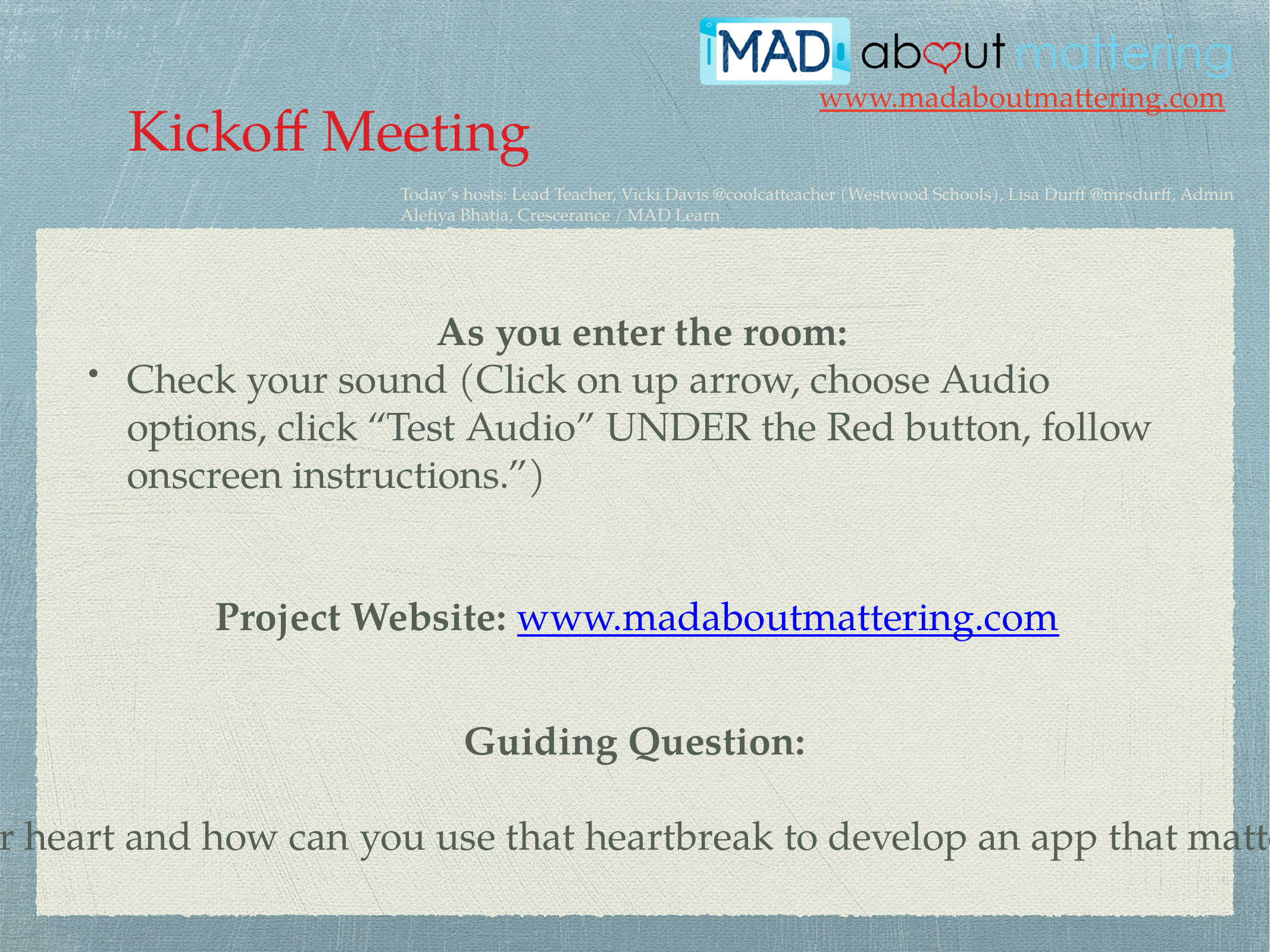

Kickoff Meeting
Today’s hosts: Lead Teacher, Vicki Davis @coolcatteacher (Westwood Schools), Lisa Durff @mrsdurff, Admin
Alefiya Bhatia, Crescerance / MAD Learn
As you enter the room:
Check your sound (Click on up arrow, choose Audio options, click “Test Audio” UNDER the Red button, follow onscreen instructions.”)
Project Website: www.madaboutmattering.com
Guiding Question:

“What breaks your heart and how can you use that heartbreak to develop an app that matters to our world?”